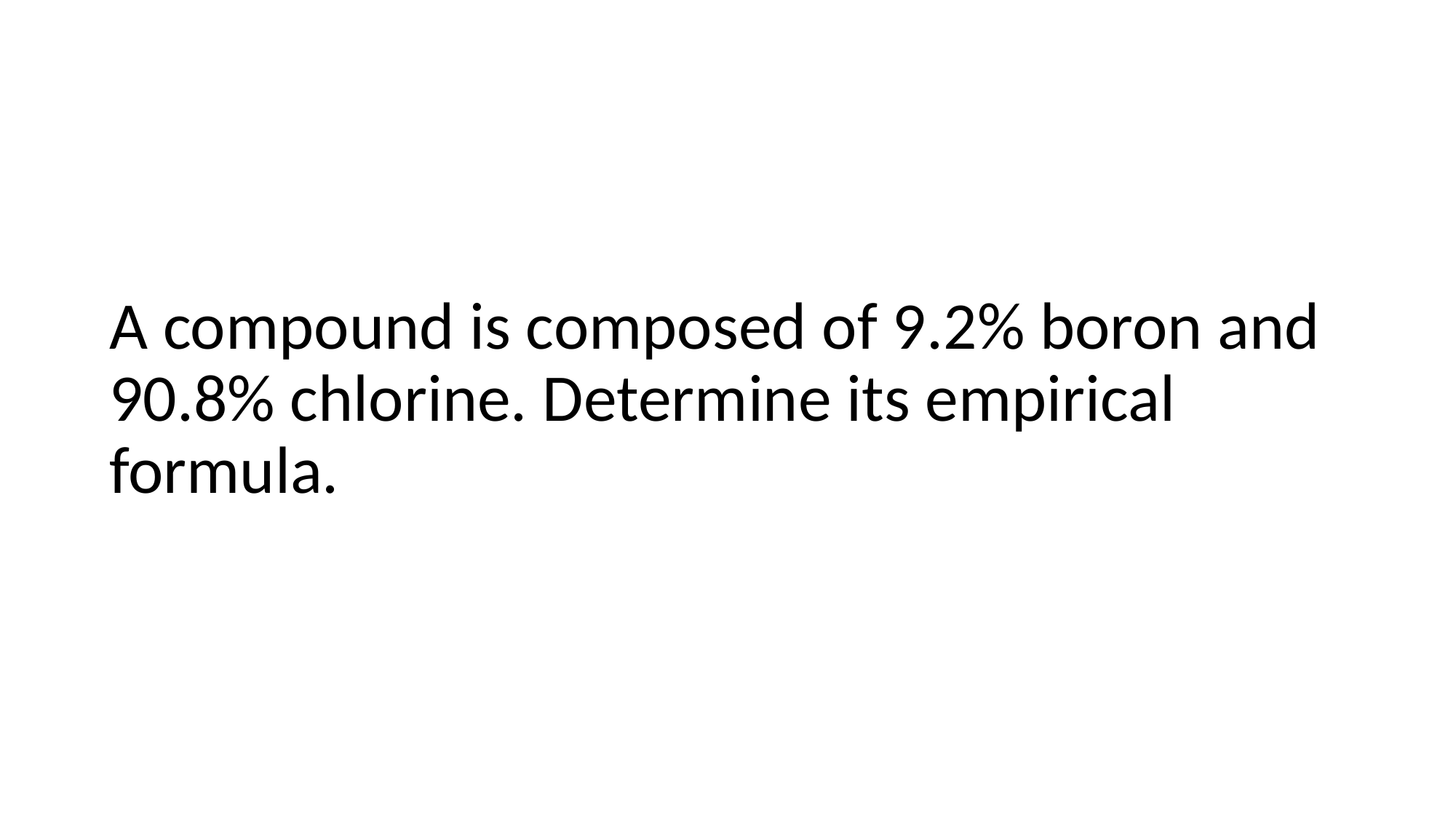

# A compound is composed of 9.2% boron and 90.8% chlorine. Determine its empirical formula.